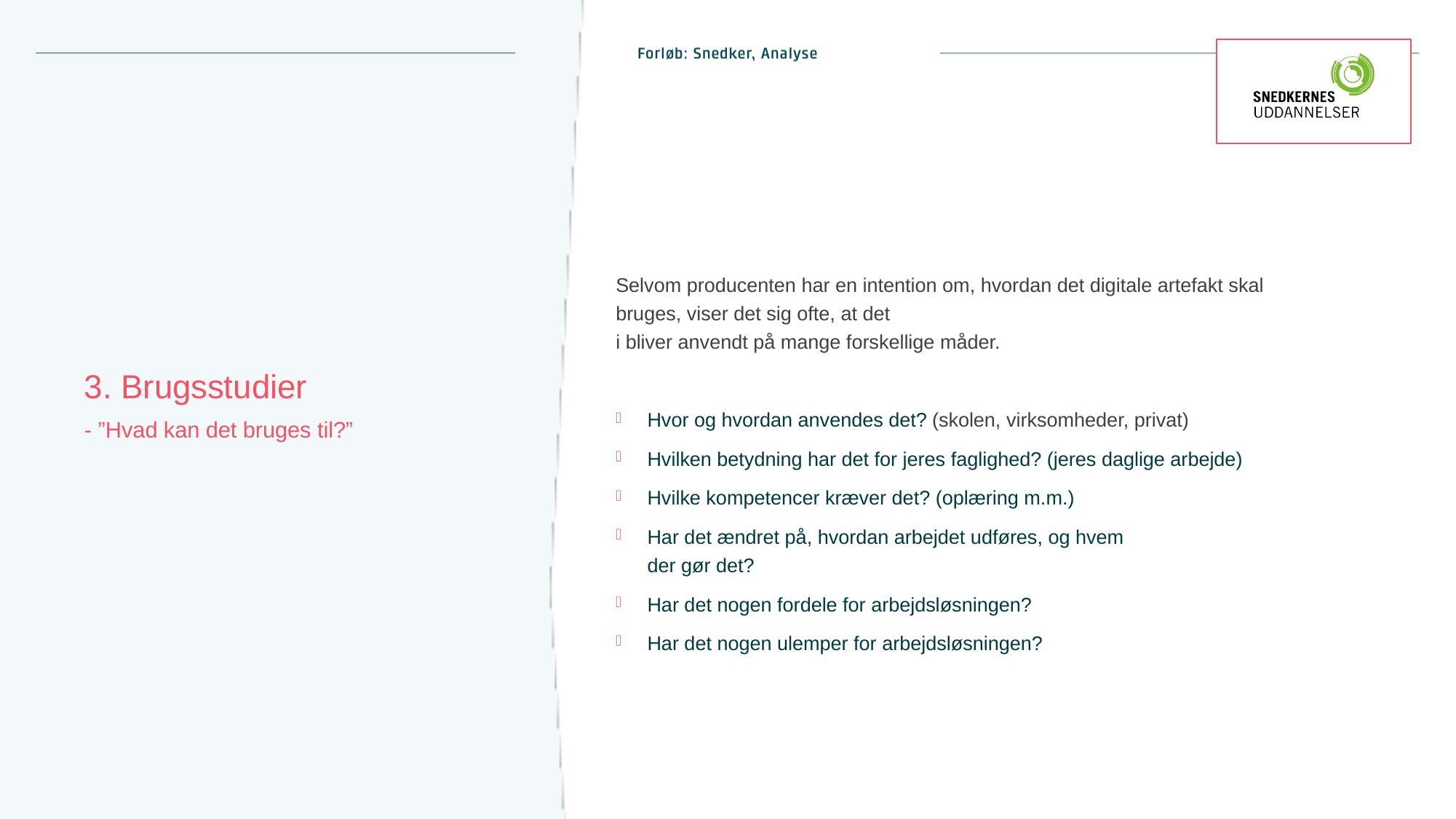

Selvom producenten har en intention om, hvordan det digitale artefakt skal bruges, viser det sig ofte, at det
i bliver anvendt på mange forskellige måder.

Hvor og hvordan anvendes det? (skolen, virksomheder, privat)
Hvilken betydning har det for jeres faglighed? (jeres daglige arbejde)
Hvilke kompetencer kræver det? (oplæring m.m.)
Har det ændret på, hvordan arbejdet udføres, og hvem
der gør det?
Har det nogen fordele for arbejdsløsningen?
Har det nogen ulemper for arbejdsløsningen?
# 3. Brugsstudier - ”Hvad kan det bruges til?”
14